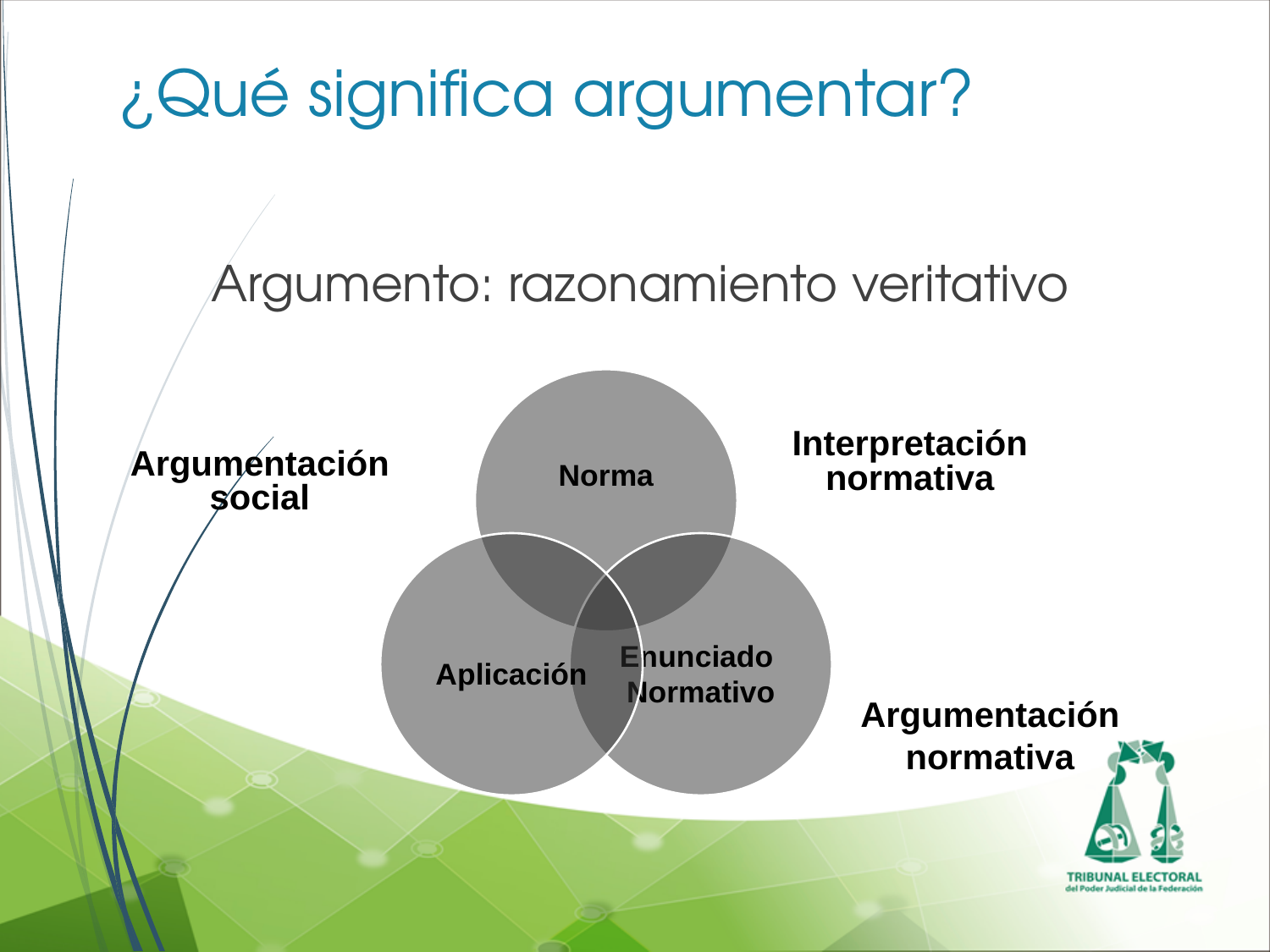

# ¿Qué significa argumentar?
Argumento: razonamiento veritativo
Norma
Enunciado
Normativo
Aplicación
Interpretación
normativa
Argumentación
social
Argumentación normativa